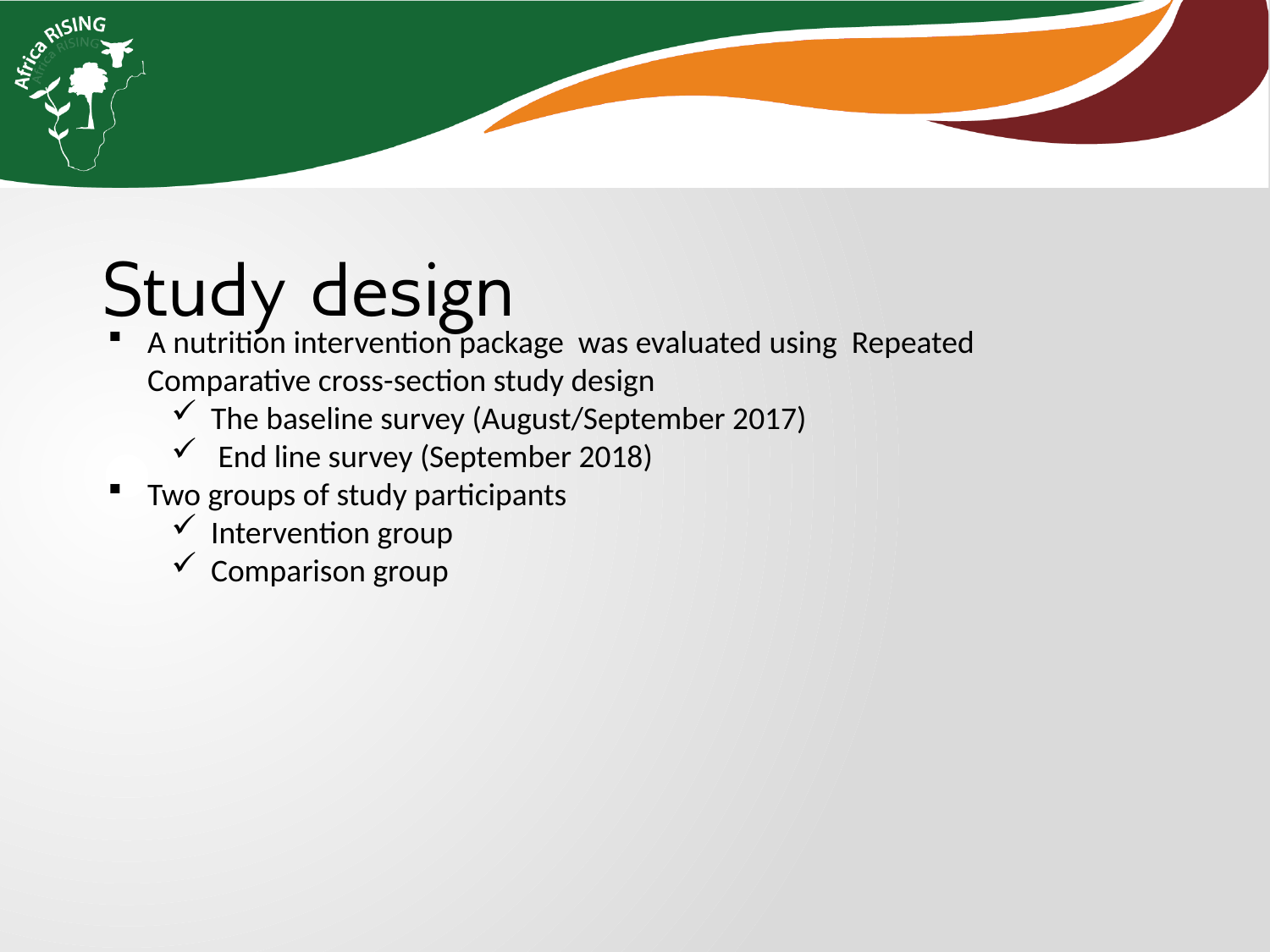

Study design
A nutrition intervention package  was evaluated using  Repeated Comparative cross-section study design
The baseline survey (August/September 2017)
 End line survey (September 2018)
Two groups of study participants
Intervention group
Comparison group